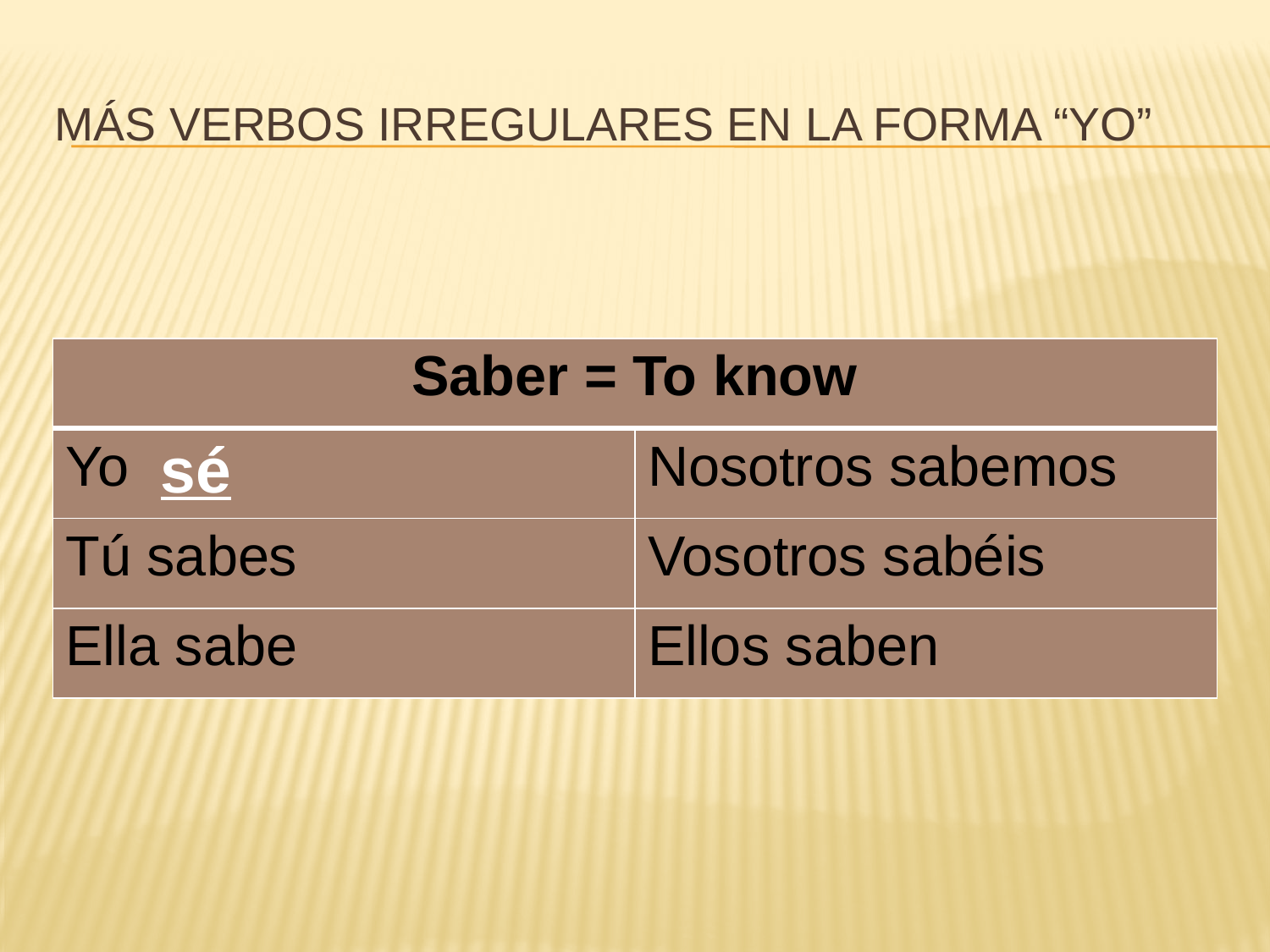

# Más verbos irregulares en la forma “yo”
| Saber = To know |  |
| --- | --- |
| Yo | Nosotros sabemos |
| Tú sabes | Vosotros sabéis |
| Ella sabe | Ellos saben |
sé